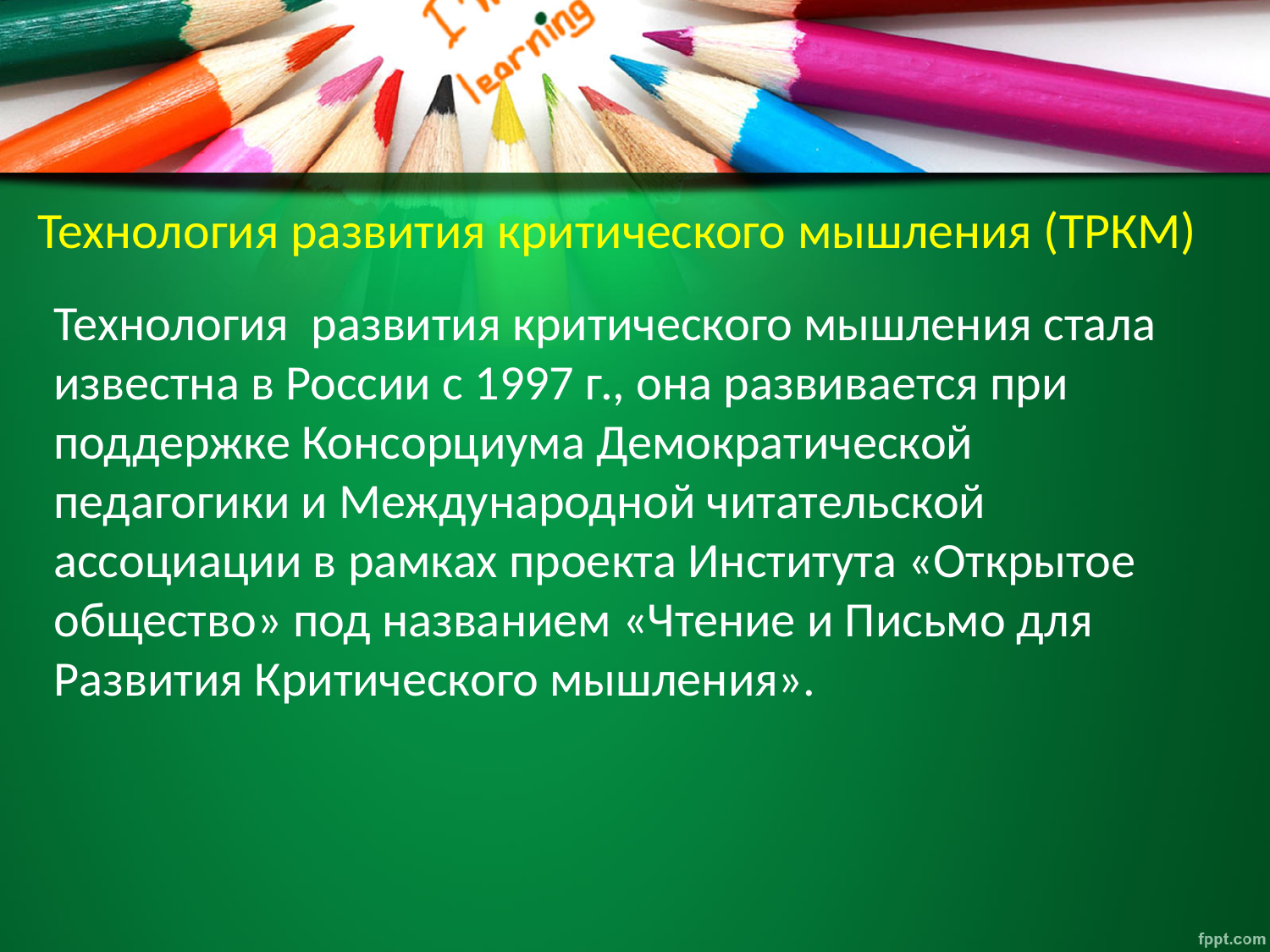

# Технология развития критического мышления (ТРКМ)
Технология  развития критического мышления стала известна в России с 1997 г., она развивается при поддержке Консорциума Демократической  педагогики и Международной читательской ассоциации в рамках проекта Института «Открытое общество» под названием «Чтение и Письмо для Развития Критического мышления».